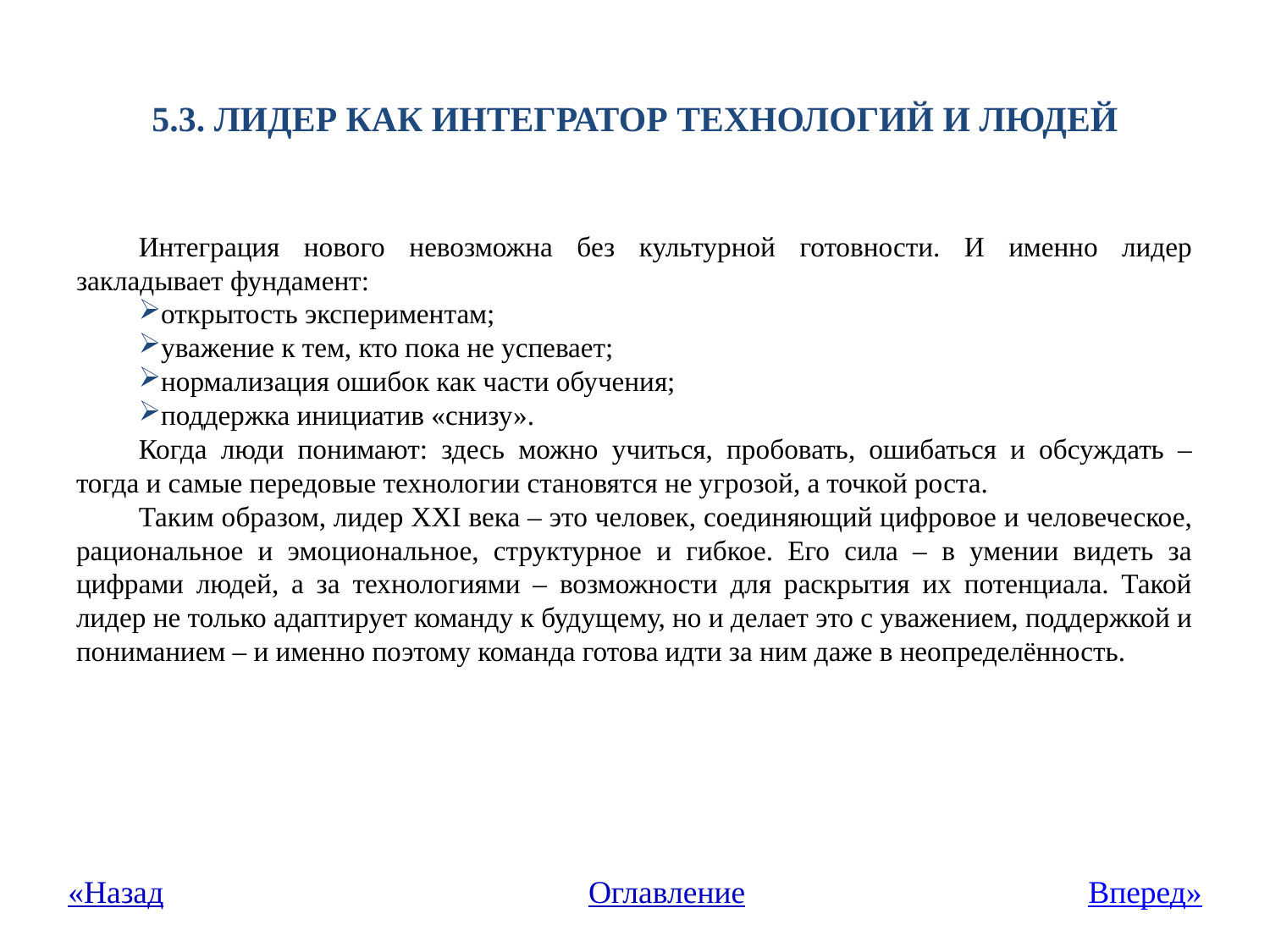

# 5.3. ЛИДЕР КАК ИНТЕГРАТОР ТЕХНОЛОГИЙ И ЛЮДЕЙ
Интеграция нового невозможна без культурной готовности. И именно лидер закладывает фундамент:
открытость экспериментам;
уважение к тем, кто пока не успевает;
нормализация ошибок как части обучения;
поддержка инициатив «снизу».
Когда люди понимают: здесь можно учиться, пробовать, ошибаться и обсуждать – тогда и самые передовые технологии становятся не угрозой, а точкой роста.
Таким образом, лидер XXI века – это человек, соединяющий цифровое и человеческое, рациональное и эмоциональное, структурное и гибкое. Его сила – в умении видеть за цифрами людей, а за технологиями – возможности для раскрытия их потенциала. Такой лидер не только адаптирует команду к будущему, но и делает это с уважением, поддержкой и пониманием – и именно поэтому команда готова идти за ним даже в неопределённость.
«Назад
Оглавление
Вперед»